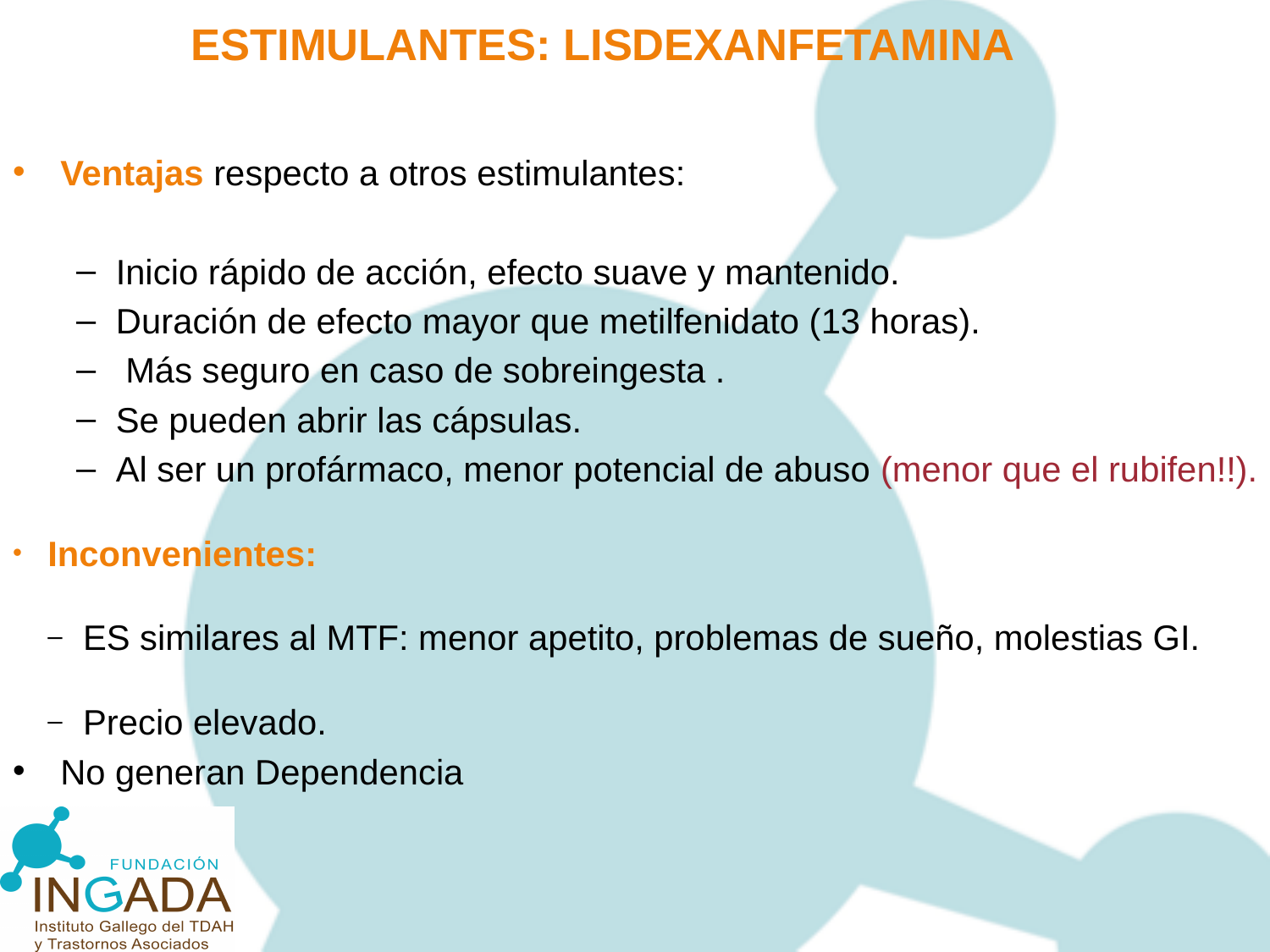

# ESTIMULANTES: LISDEXANFETAMINA

Ventajas respecto a otros estimulantes:

Inicio rápido de acción, efecto suave y mantenido.
Duración de efecto mayor que metilfenidato (13 horas).
 Más seguro en caso de sobreingesta .
Se pueden abrir las cápsulas.
Al ser un profármaco, menor potencial de abuso (menor que el rubifen!!).
Inconvenientes:
ES similares al MTF: menor apetito, problemas de sueño, molestias GI.
Precio elevado.
No generan Dependencia